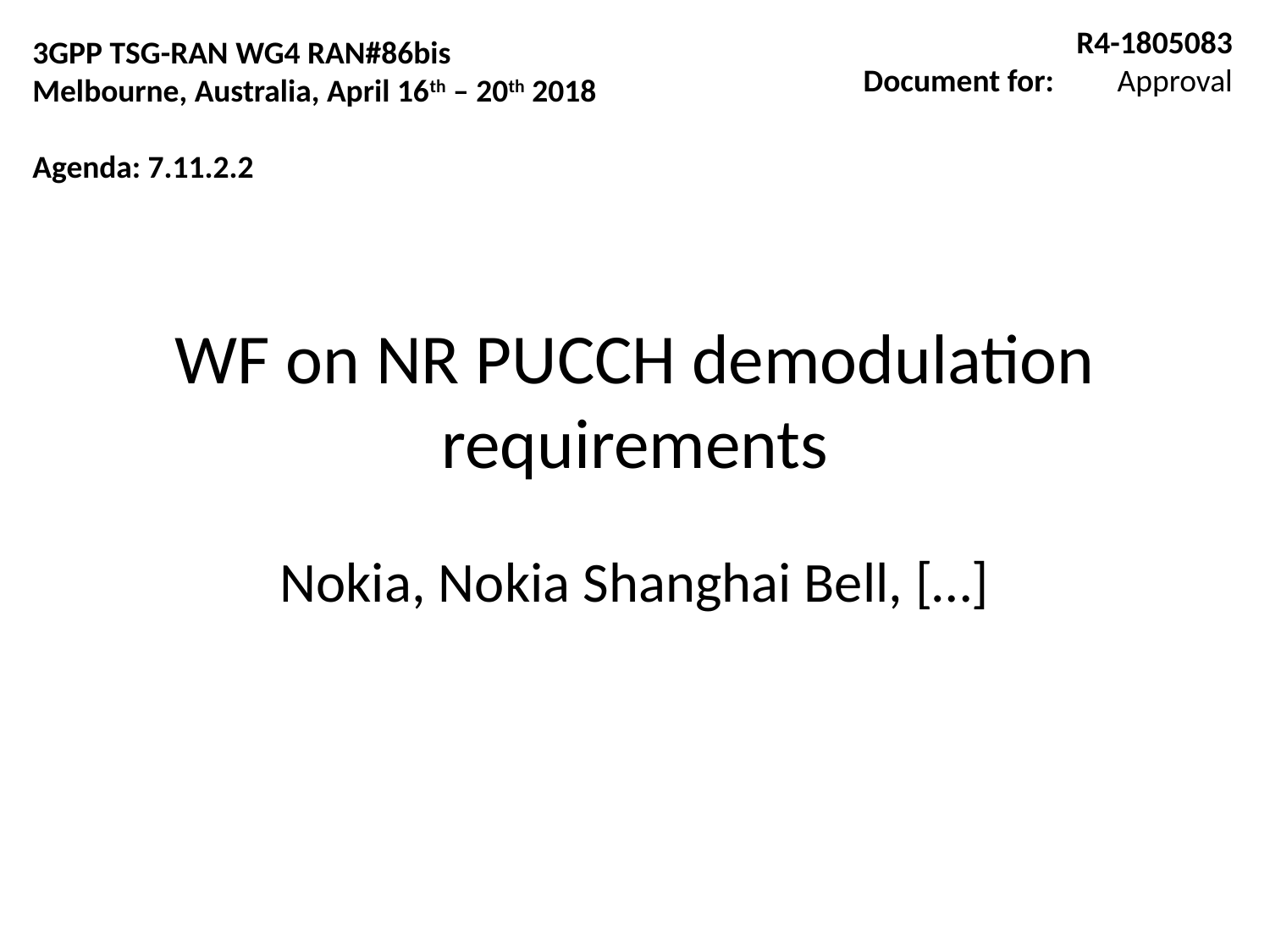

R4-1805083
Document for:	Approval
3GPP TSG-RAN WG4 RAN#86bis
Melbourne, Australia, April 16th – 20th 2018

Agenda: 7.11.2.2
# WF on NR PUCCH demodulation requirements
Nokia, Nokia Shanghai Bell, […]